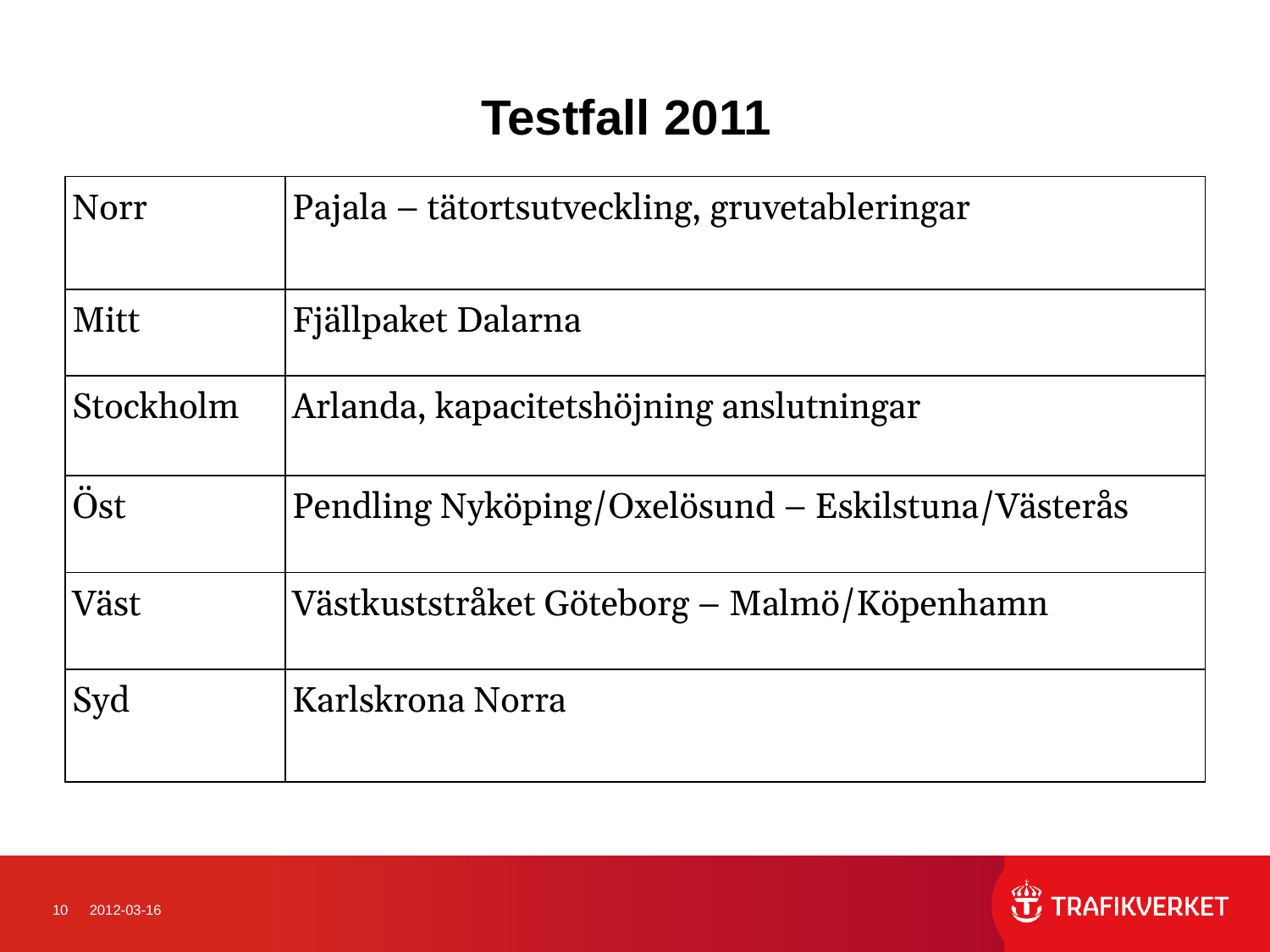

# Testfall 2011
| Norr | Pajala – tätortsutveckling, gruvetableringar |
| --- | --- |
| Mitt | Fjällpaket Dalarna |
| Stockholm | Arlanda, kapacitetshöjning anslutningar |
| Öst | Pendling Nyköping/Oxelösund – Eskilstuna/Västerås |
| Väst | Västkuststråket Göteborg – Malmö/Köpenhamn |
| Syd | Karlskrona Norra |